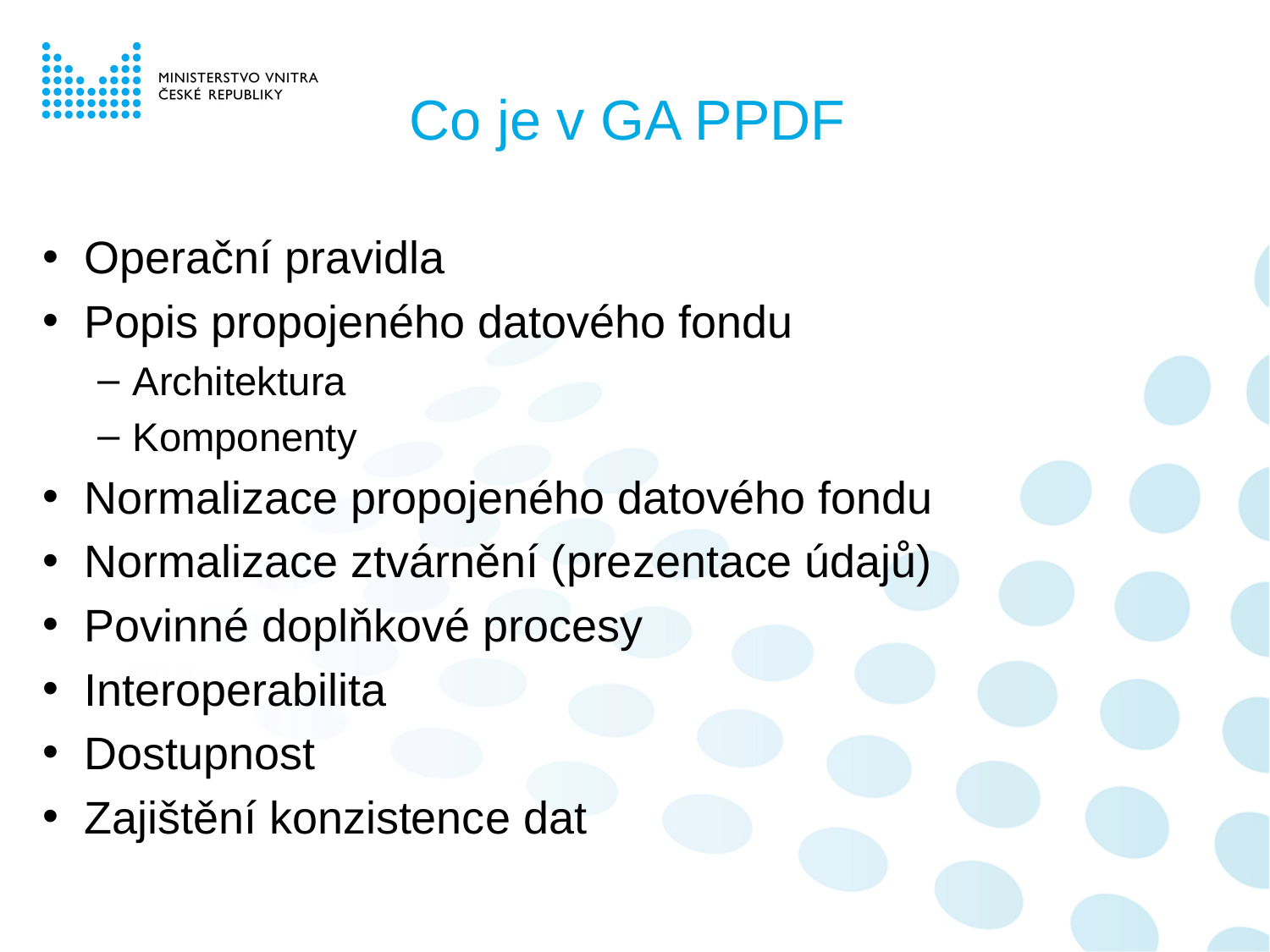

# Co je v GA PPDF
Operační pravidla
Popis propojeného datového fondu
Architektura
Komponenty
Normalizace propojeného datového fondu
Normalizace ztvárnění (prezentace údajů)
Povinné doplňkové procesy
Interoperabilita
Dostupnost
Zajištění konzistence dat